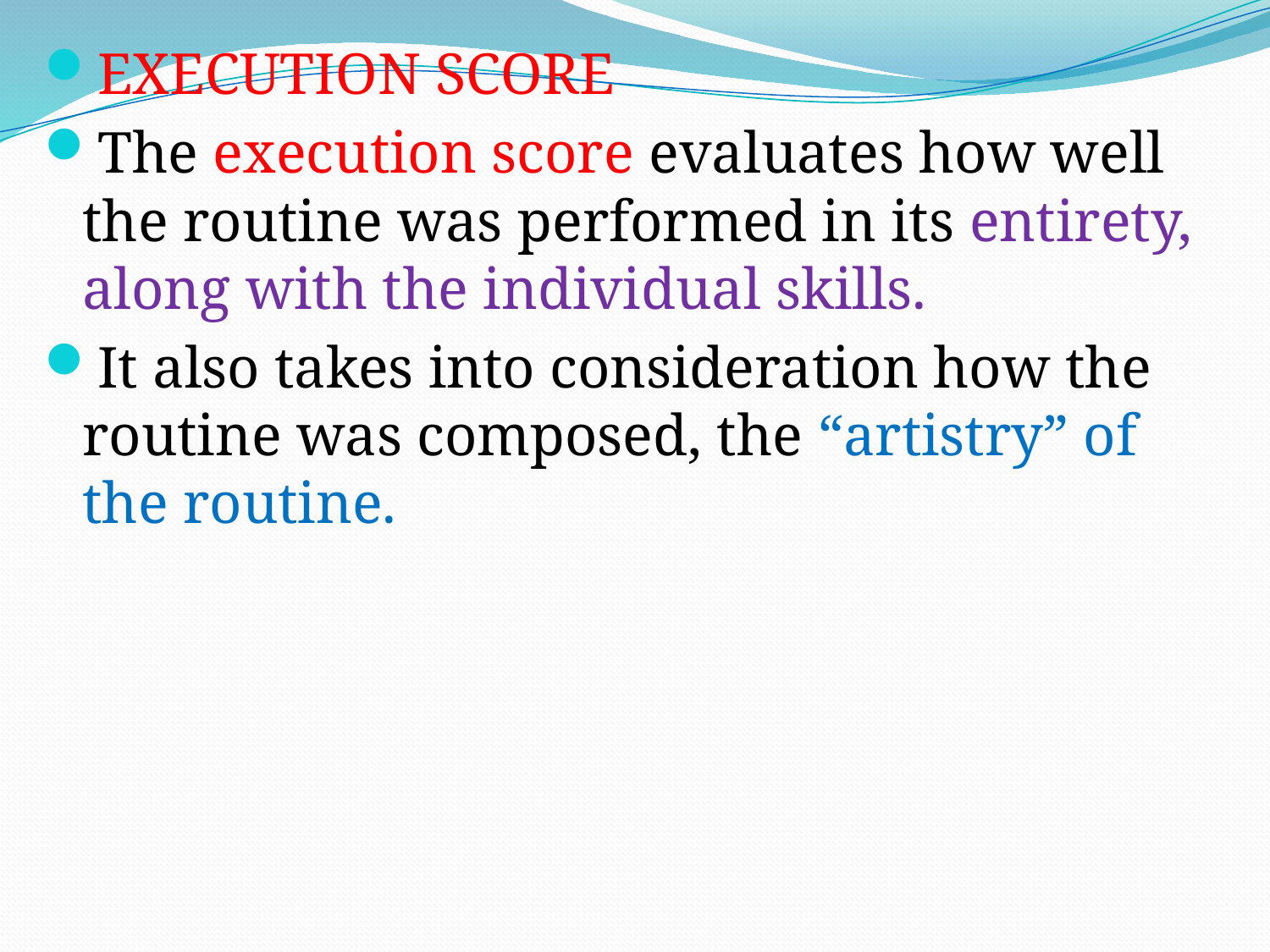

EXECUTION SCORE
The execution score evaluates how well the routine was performed in its entirety, along with the individual skills.
It also takes into consideration how the routine was composed, the “artistry” of the routine.